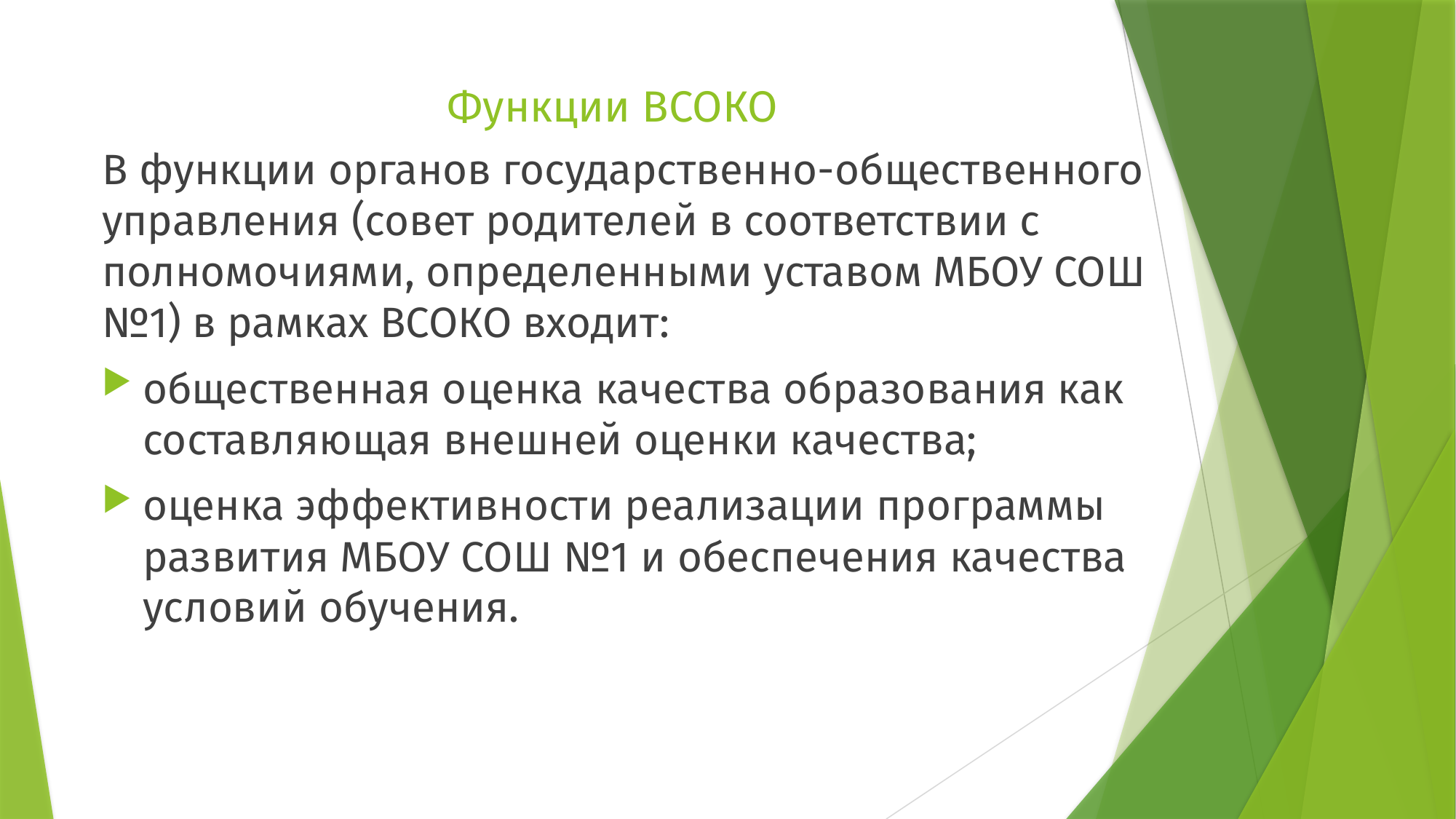

# Функции ВСОКО
В функции органов государственно-общественного управления (совет родителей в соответствии с полномочиями, определенными уставом МБОУ СОШ №1) в рамках ВСОКО входит:
общественная оценка качества образования как составляющая внешней оценки качества;
оценка эффективности реализации программы развития МБОУ СОШ №1 и обеспечения качества условий обучения.